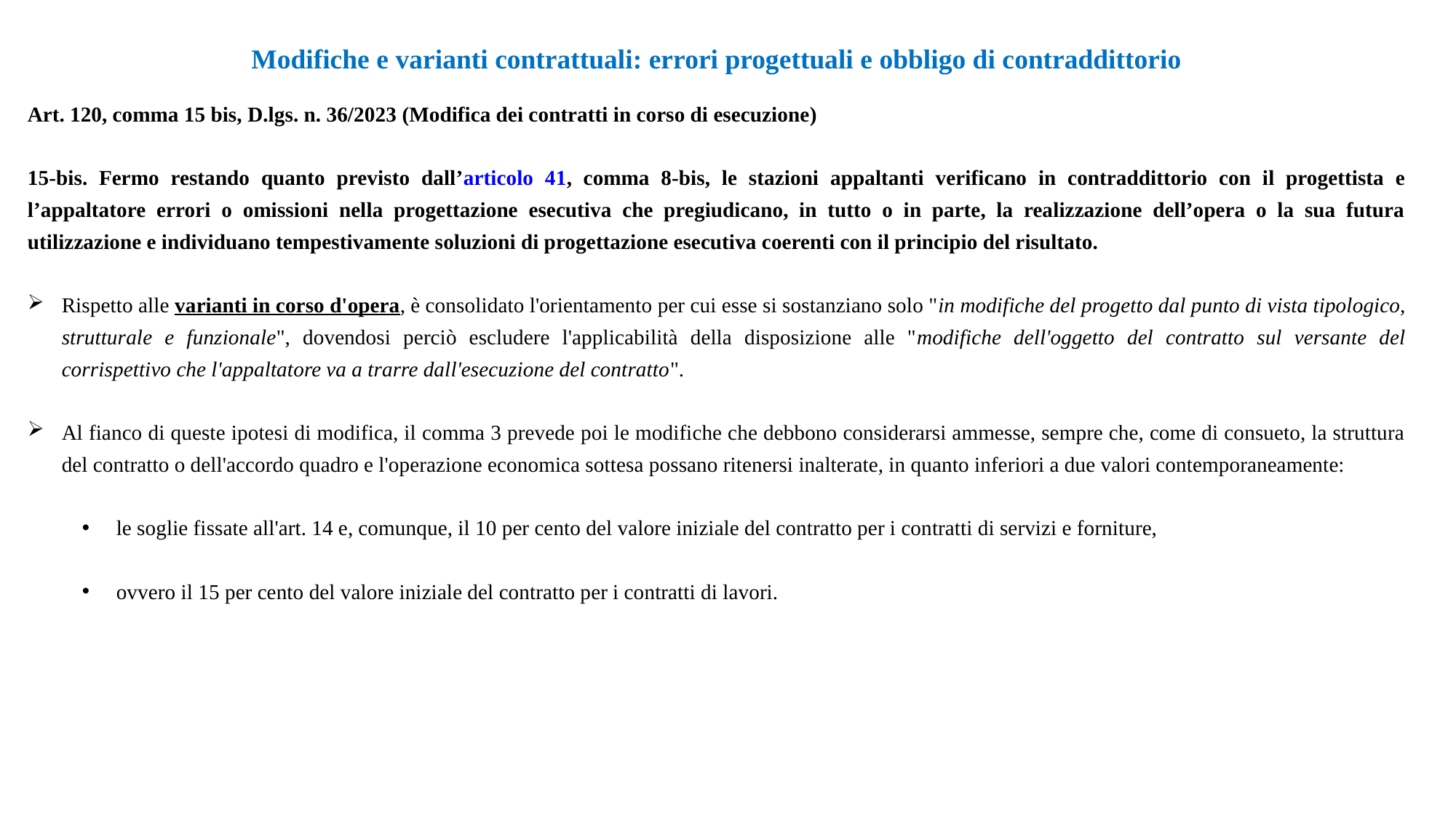

Modifiche e varianti contrattuali: errori progettuali e obbligo di contraddittorio

Art. 120, comma 15 bis, D.lgs. n. 36/2023 (Modifica dei contratti in corso di esecuzione)

15-bis. Fermo restando quanto previsto dall’articolo 41, comma 8-bis, le stazioni appaltanti verificano in contraddittorio con il progettista e l’appaltatore errori o omissioni nella progettazione esecutiva che pregiudicano, in tutto o in parte, la realizzazione dell’opera o la sua futura utilizzazione e individuano tempestivamente soluzioni di progettazione esecutiva coerenti con il principio del risultato.

Rispetto alle varianti in corso d'opera, è consolidato l'orientamento per cui esse si sostanziano solo "in modifiche del progetto dal punto di vista tipologico, strutturale e funzionale", dovendosi perciò escludere l'applicabilità della disposizione alle "modifiche dell'oggetto del contratto sul versante del corrispettivo che l'appaltatore va a trarre dall'esecuzione del contratto".

Al fianco di queste ipotesi di modifica, il comma 3 prevede poi le modifiche che debbono considerarsi ammesse, sempre che, come di consueto, la struttura del contratto o dell'accordo quadro e l'operazione economica sottesa possano ritenersi inalterate, in quanto inferiori a due valori contemporaneamente:

le soglie fissate all'art. 14 e, comunque, il 10 per cento del valore iniziale del contratto per i contratti di servizi e forniture,

ovvero il 15 per cento del valore iniziale del contratto per i contratti di lavori.